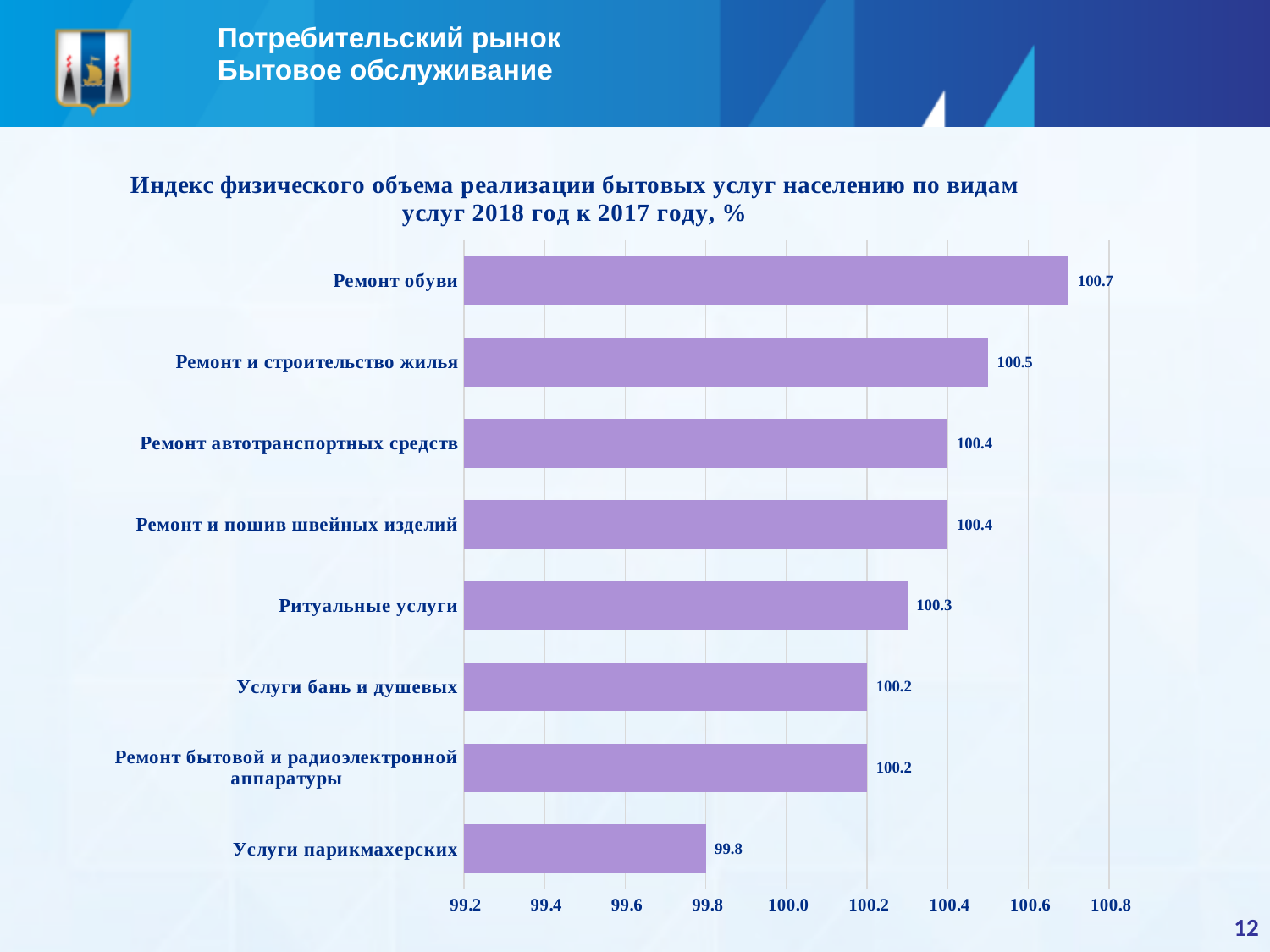

Потребительский рынок
Бытовое обслуживание

### Chart: Индекс физического объема реализации бытовых услуг населению по видам услуг 2018 год к 2017 году, %

| Category |  |
|---|---|
| Услуги парикмахерских | 99.8 |
| Ремонт бытовой и радиоэлектронной аппаратуры | 100.2 |
| Услуги бань и душевых | 100.2 |
| Ритуальные услуги | 100.3 |
| Ремонт и пошив швейных изделий | 100.4 |
| Ремонт автотранспортных средств | 100.4 |
| Ремонт и строительство жилья | 100.5 |
| Ремонт обуви | 100.7 |
12